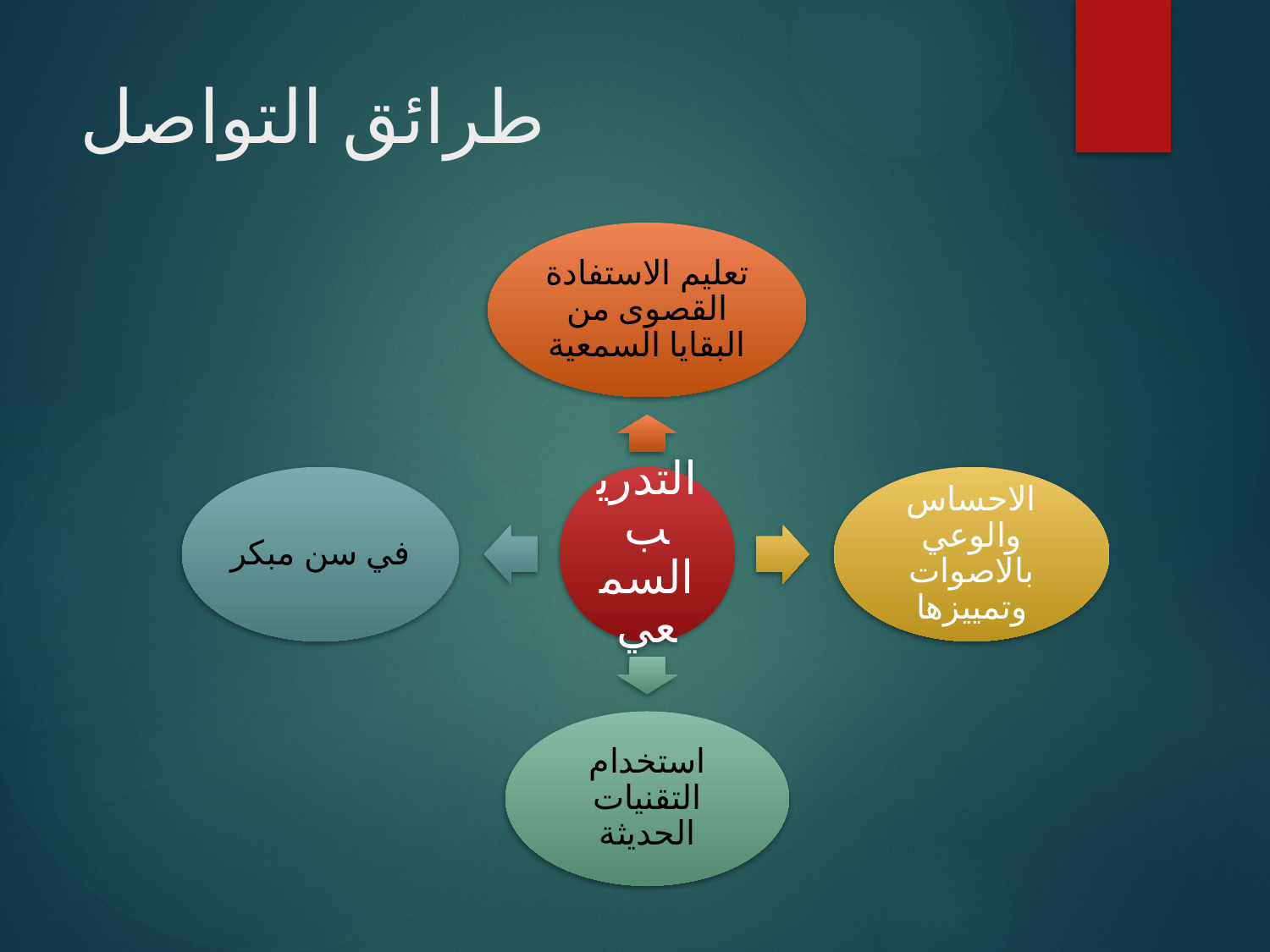

# طرائق التواصل
التدريب السمعي

تعليم الاستفادة القصوى من البقايا السمعية

الاحساس والوعي بالاصوات وتمييزها

استخدام التقنيات الحديثة

في سن مبكر